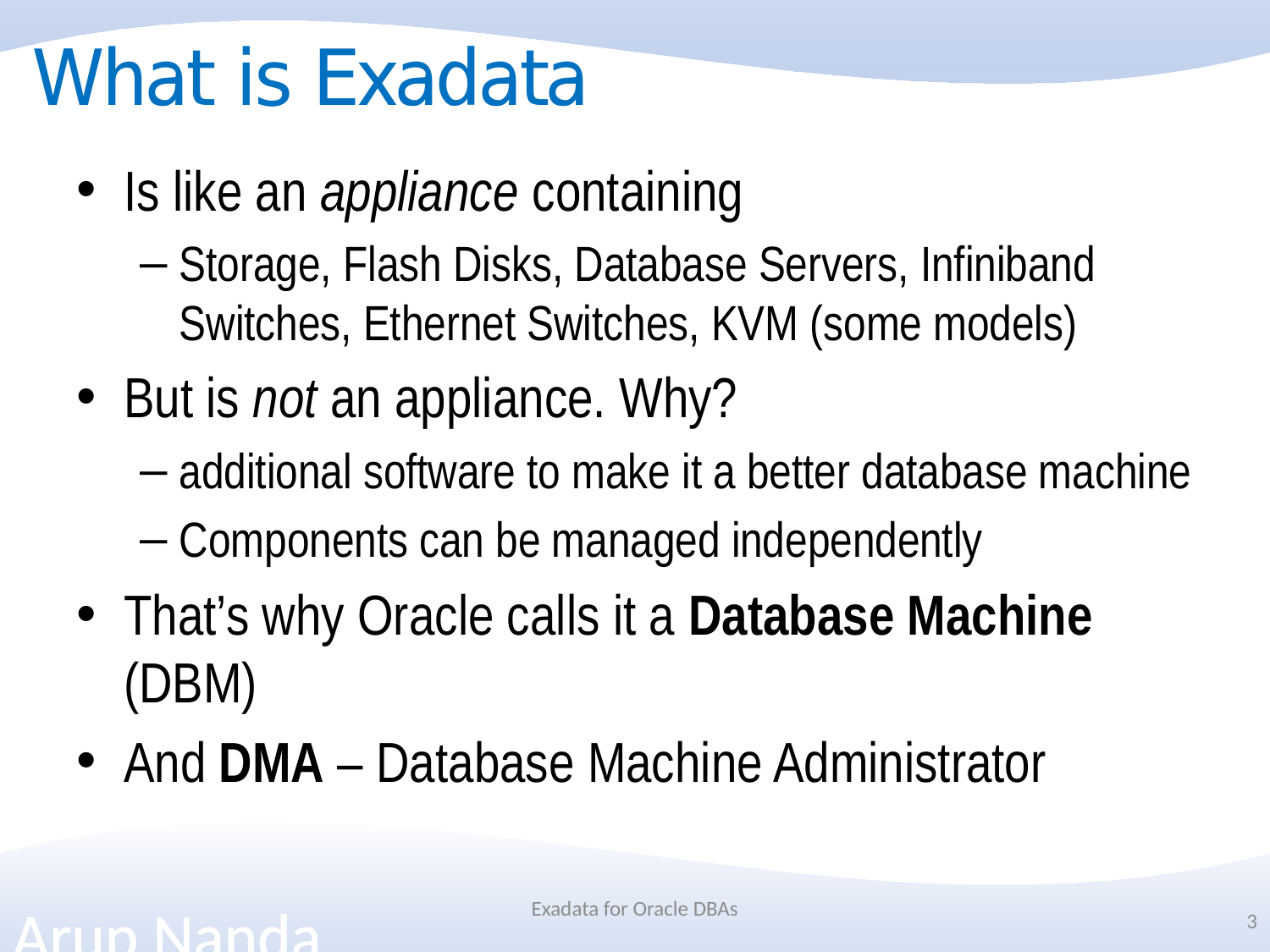

# What is Exadata
Is like an appliance containing
Storage, Flash Disks, Database Servers, Infiniband Switches, Ethernet Switches, KVM (some models)
But is not an appliance. Why?
additional software to make it a better database machine
Components can be managed independently
That’s why Oracle calls it a Database Machine (DBM)
And DMA – Database Machine Administrator

Exadata for Oracle DBAs
3